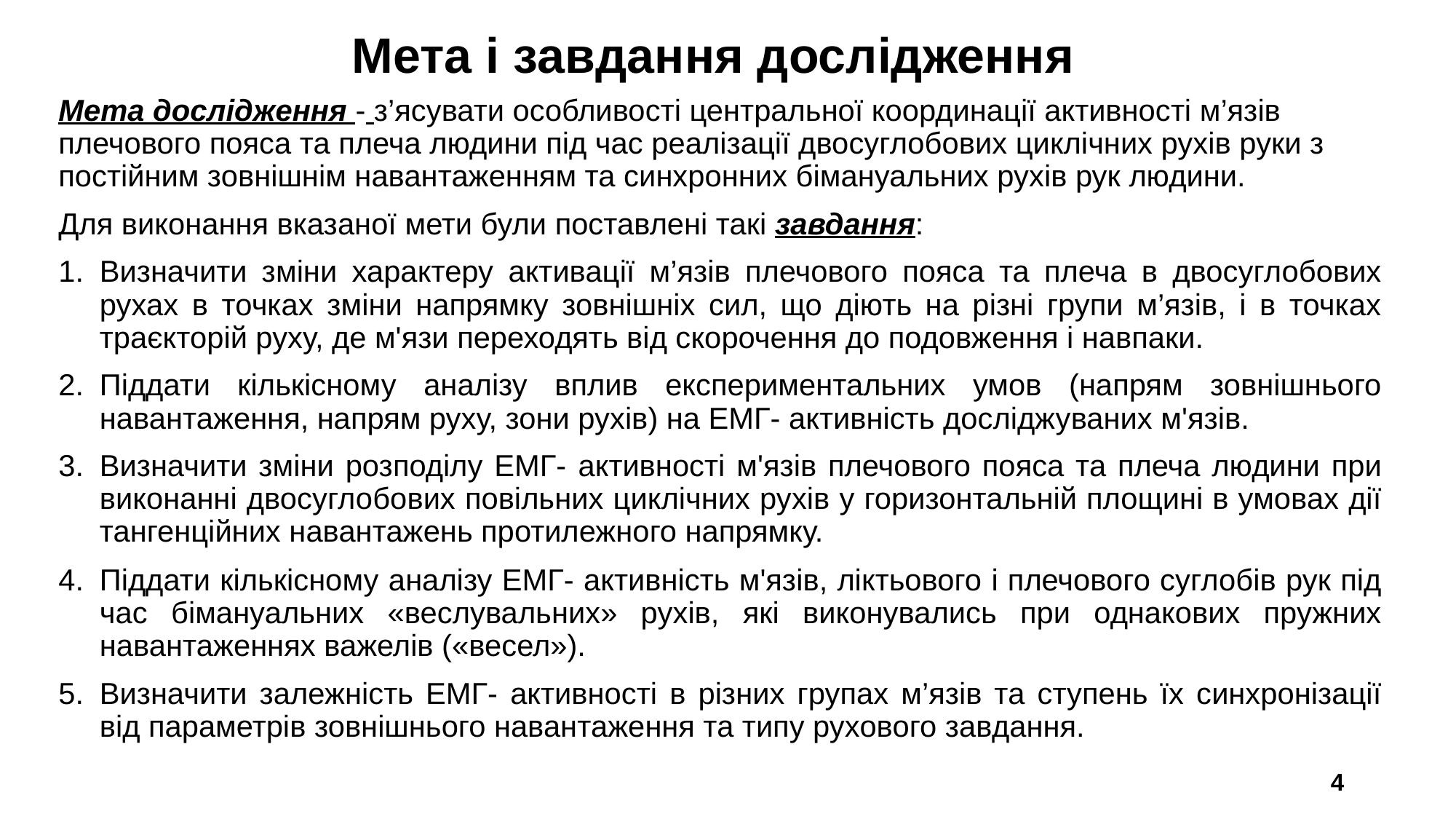

# Мета і завдання дослідження
Мета дослідження - з’ясувати особливості центральної координації активності м’язів плечового пояса та плеча людини під час реалізації двосуглобових циклічних рухів руки з постійним зовнішнім навантаженням та синхронних бімануальних рухів рук людини.
Для виконання вказаної мети були поставлені такі завдання:
Визначити зміни характеру активації м’язів плечового пояса та плеча в двосуглобових рухах в точках зміни напрямку зовнішніх сил, що діють на різні групи м’язів, і в точках траєкторій руху, де м'язи переходять від скорочення до подовження і навпаки.
Піддати кількісному аналізу вплив експериментальних умов (напрям зовнішнього навантаження, напрям руху, зони рухів) на ЕМГ- активність досліджуваних м'язів.
Визначити зміни розподілу ЕМГ- активності м'язів плечового пояса та плеча людини при виконанні двосуглобових повільних циклічних рухів у горизонтальній площині в умовах дії тангенційних навантажень протилежного напрямку.
Піддати кількісному аналізу ЕМГ- активність м'язів, ліктьового і плечового суглобів рук під час бімануальних «веслувальних» рухів, які виконувались при однакових пружних навантаженнях важелів («весел»).
Визначити залежність ЕМГ- активності в різних групах м’язів та ступень їх синхронізації від параметрів зовнішнього навантаження та типу рухового завдання.

4